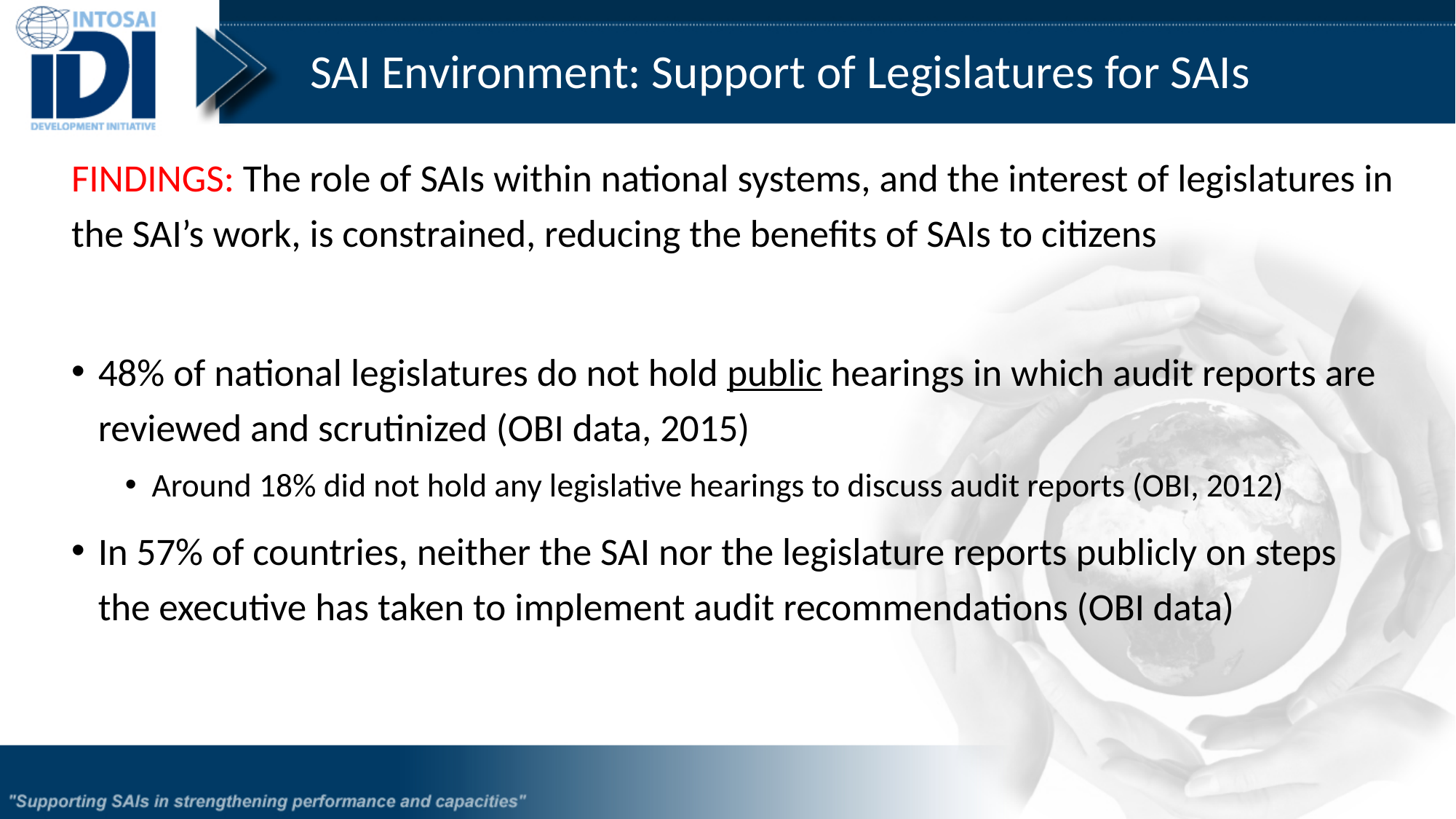

# SAI Environment: Support of Legislatures for SAIs
FINDINGS: The role of SAIs within national systems, and the interest of legislatures in the SAI’s work, is constrained, reducing the benefits of SAIs to citizens

48% of national legislatures do not hold public hearings in which audit reports are reviewed and scrutinized (OBI data, 2015)
Around 18% did not hold any legislative hearings to discuss audit reports (OBI, 2012)
In 57% of countries, neither the SAI nor the legislature reports publicly on steps the executive has taken to implement audit recommendations (OBI data)